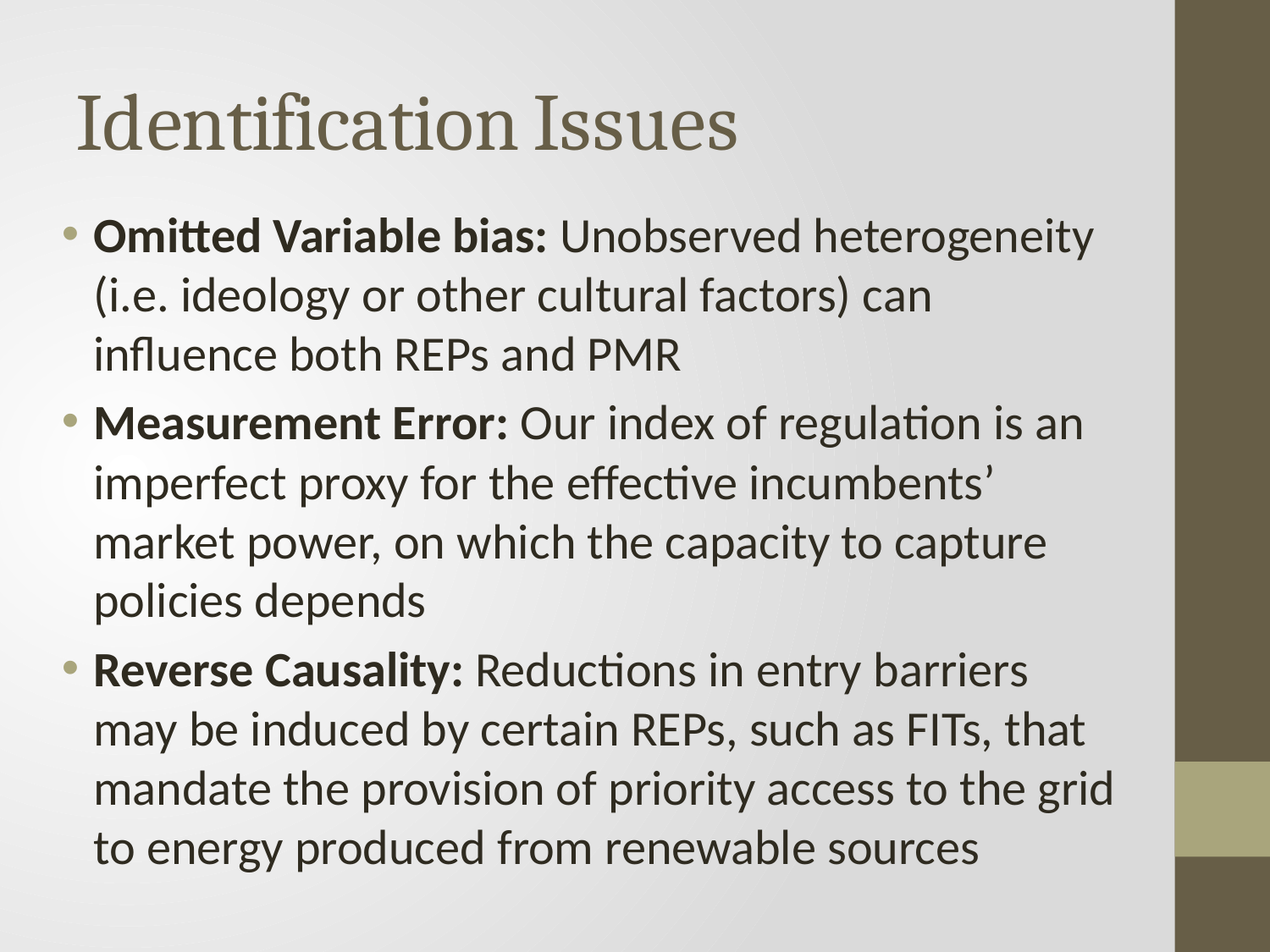

# Identification Issues
Omitted Variable bias: Unobserved heterogeneity (i.e. ideology or other cultural factors) can influence both REPs and PMR
Measurement Error: Our index of regulation is an imperfect proxy for the effective incumbents’ market power, on which the capacity to capture policies depends
Reverse Causality: Reductions in entry barriers may be induced by certain REPs, such as FITs, that mandate the provision of priority access to the grid to energy produced from renewable sources